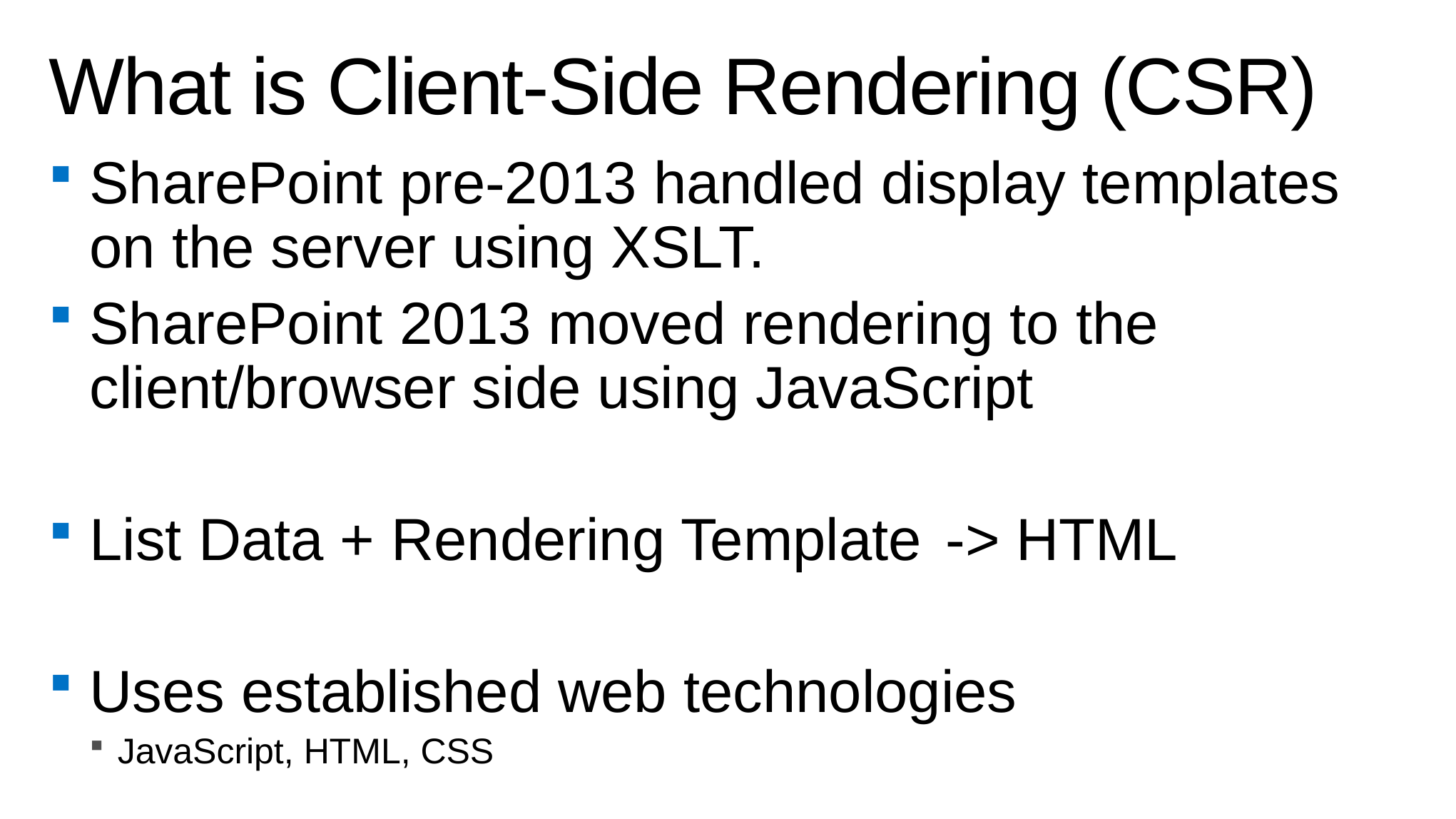

# What is Client-Side Rendering (CSR)
SharePoint pre-2013 handled display templates on the server using XSLT.
SharePoint 2013 moved rendering to the client/browser side using JavaScript

List Data + Rendering Template 	-> HTML

Uses established web technologies
JavaScript, HTML, CSS